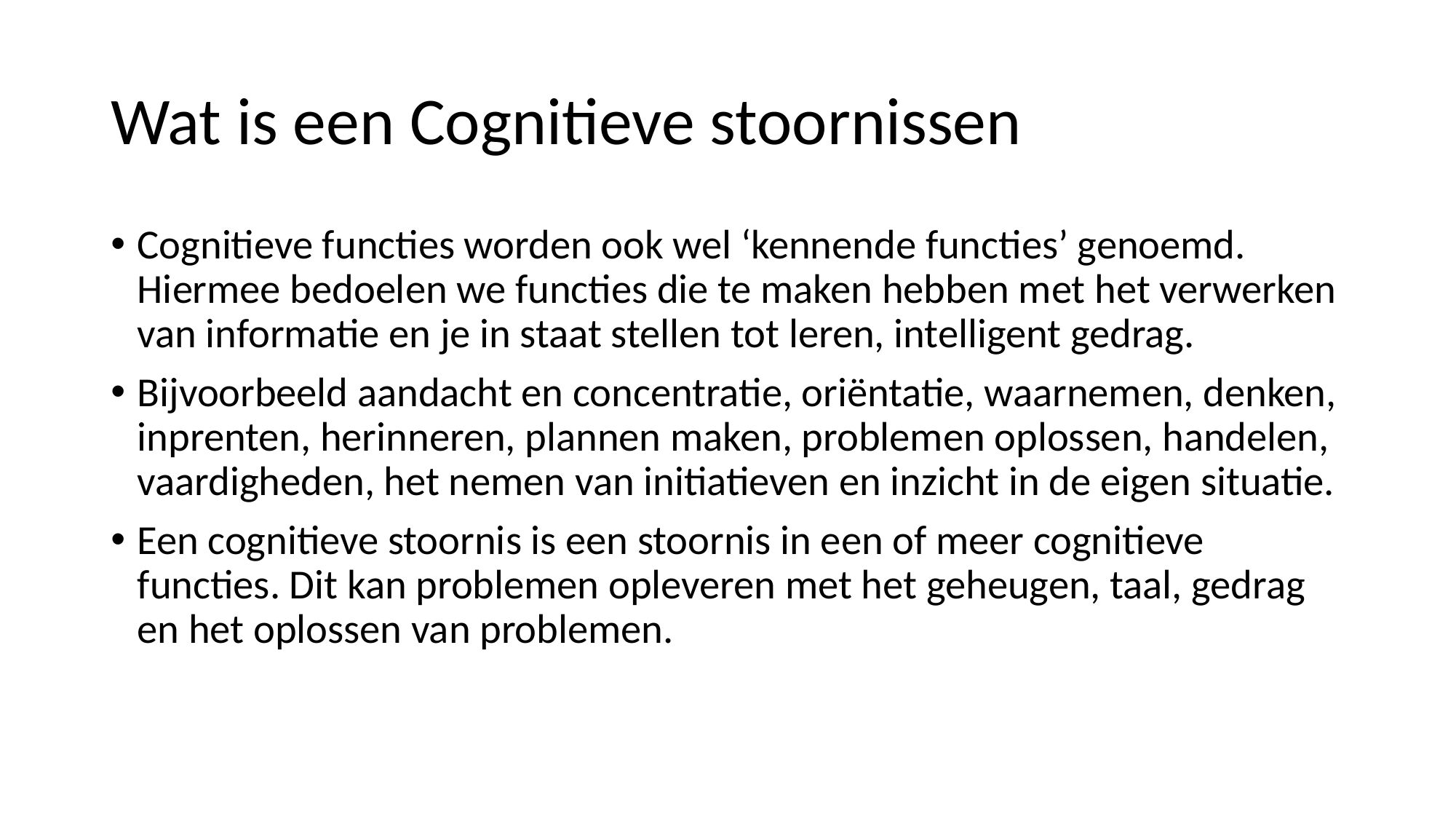

# Wat is een Cognitieve stoornissen
Cognitieve functies worden ook wel ‘kennende functies’ genoemd. Hiermee bedoelen we functies die te maken hebben met het verwerken van informatie en je in staat stellen tot leren, intelligent gedrag.
Bijvoorbeeld aandacht en concentratie, oriëntatie, waarnemen, denken, inprenten, herinneren, plannen maken, problemen oplossen, handelen, vaardigheden, het nemen van initiatieven en inzicht in de eigen situatie.
Een cognitieve stoornis is een stoornis in een of meer cognitieve functies. Dit kan problemen opleveren met het geheugen, taal, gedrag en het oplossen van problemen.